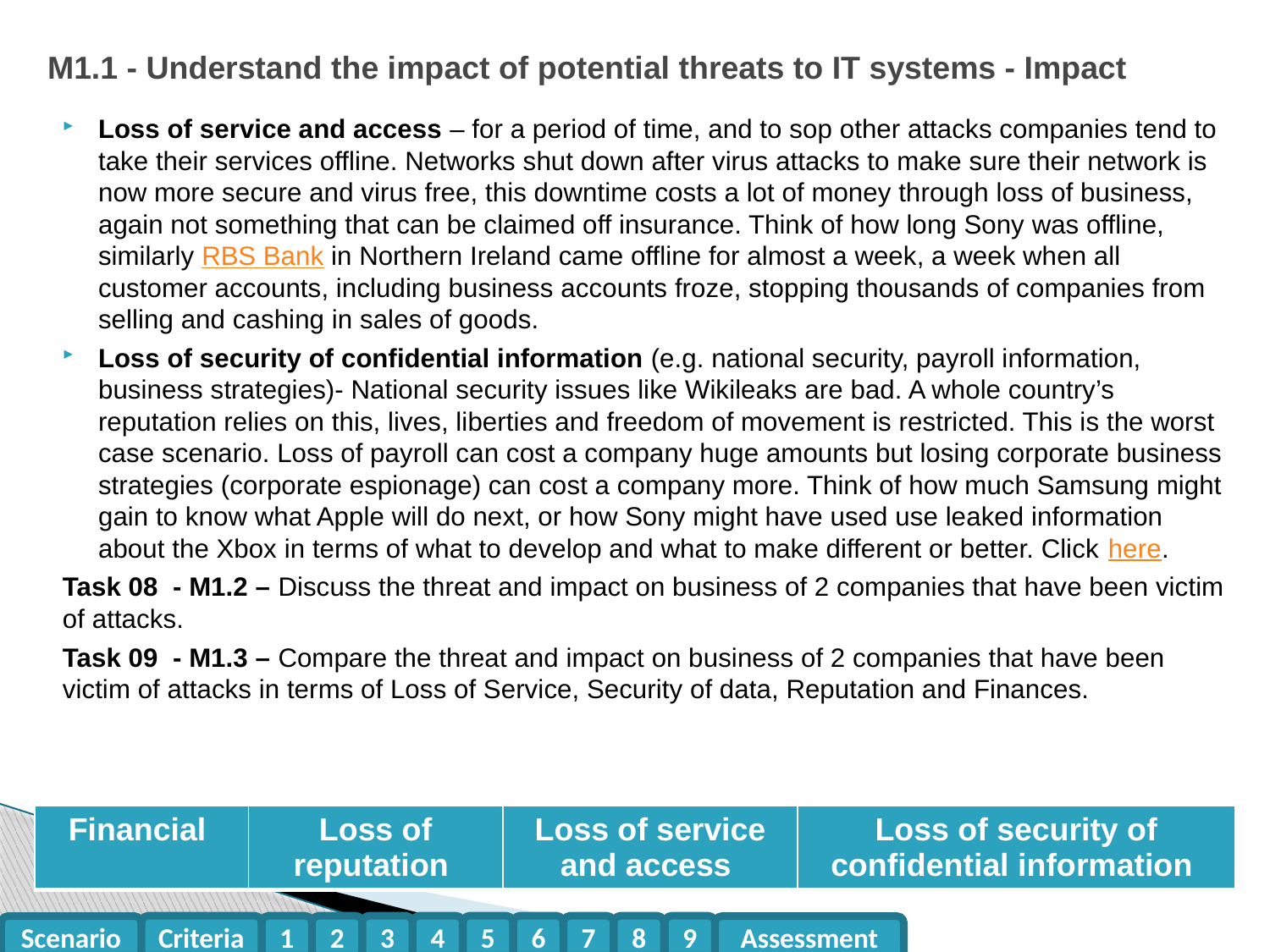

# M1.1 - Understand the impact of potential threats to IT systems - Impact
Loss of service and access – for a period of time, and to sop other attacks companies tend to take their services offline. Networks shut down after virus attacks to make sure their network is now more secure and virus free, this downtime costs a lot of money through loss of business, again not something that can be claimed off insurance. Think of how long Sony was offline, similarly RBS Bank in Northern Ireland came offline for almost a week, a week when all customer accounts, including business accounts froze, stopping thousands of companies from selling and cashing in sales of goods.
Loss of security of confidential information (e.g. national security, payroll information, business strategies)- National security issues like Wikileaks are bad. A whole country’s reputation relies on this, lives, liberties and freedom of movement is restricted. This is the worst case scenario. Loss of payroll can cost a company huge amounts but losing corporate business strategies (corporate espionage) can cost a company more. Think of how much Samsung might gain to know what Apple will do next, or how Sony might have used use leaked information about the Xbox in terms of what to develop and what to make different or better. Click here.
Task 08  - M1.2 – Discuss the threat and impact on business of 2 companies that have been victim of attacks.
Task 09  - M1.3 – Compare the threat and impact on business of 2 companies that have been victim of attacks in terms of Loss of Service, Security of data, Reputation and Finances.

| Financial | Loss of reputation | Loss of service and access | Loss of security of confidential information |
| --- | --- | --- | --- |